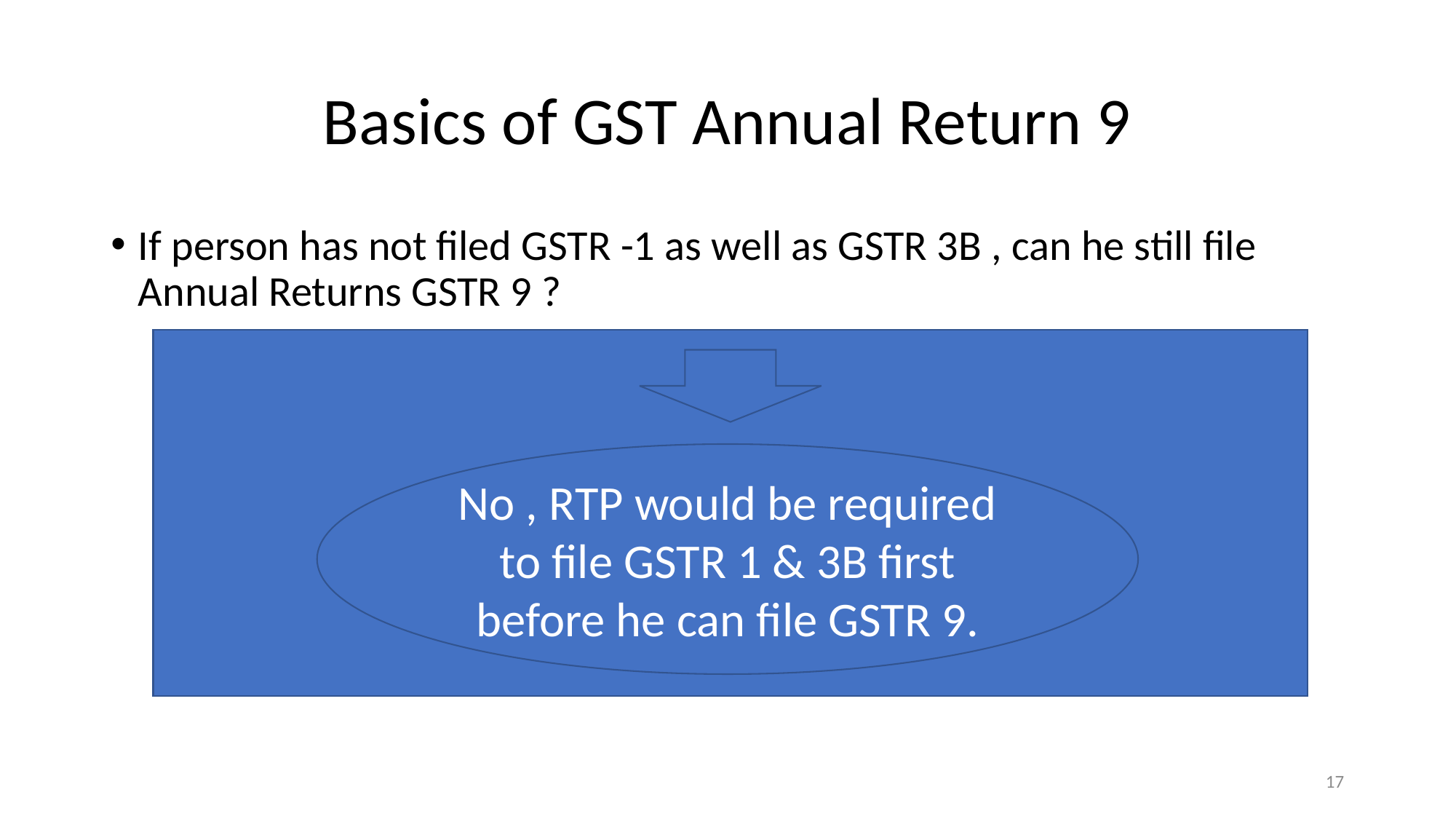

# Basics of GST Annual Return 9
If person has not filed GSTR -1 as well as GSTR 3B , can he still file Annual Returns GSTR 9 ?

No , RTP would be required to file GSTR 1 & 3B first before he can file GSTR 9.
17